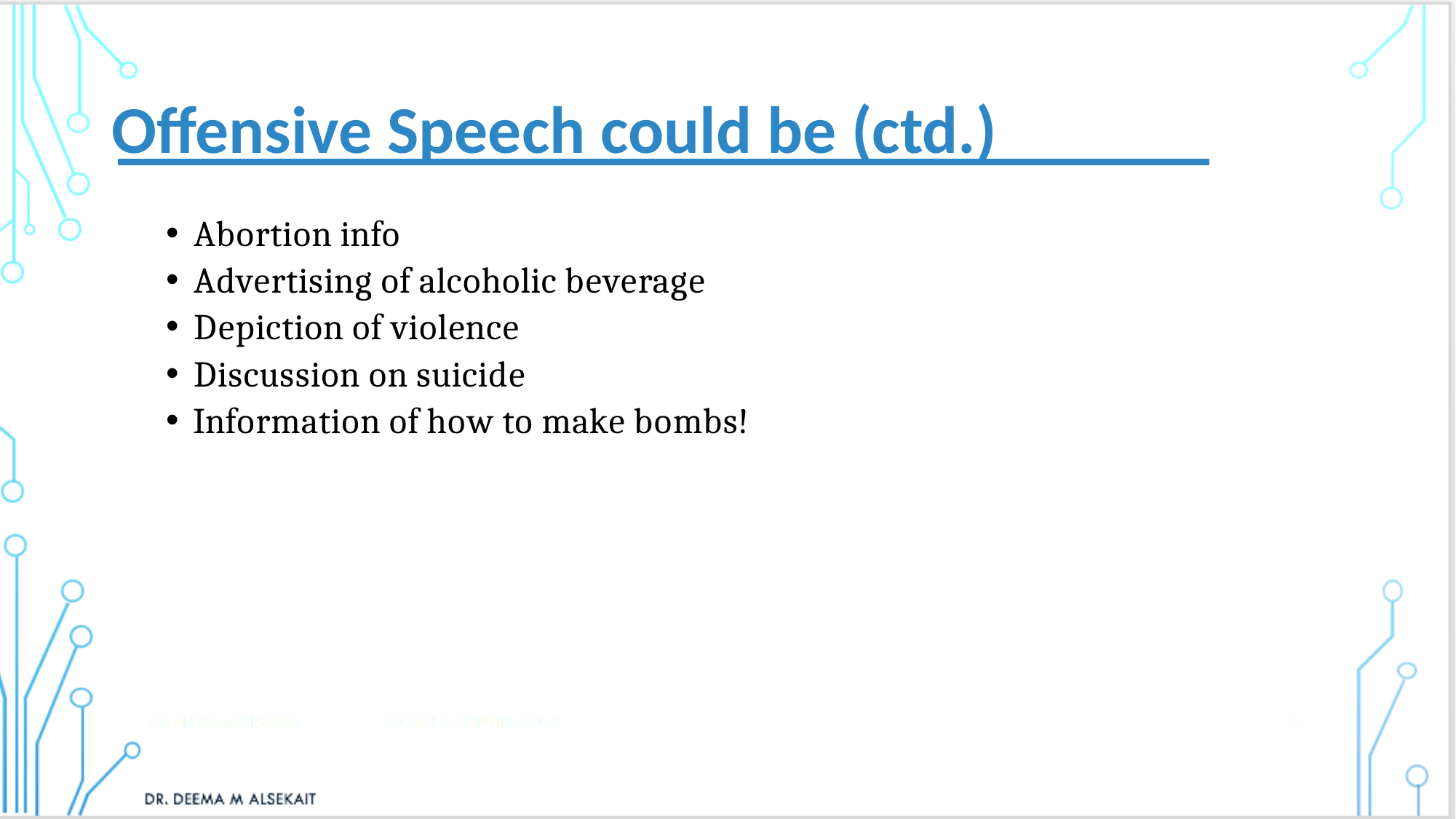

# Offensive Speech could be (ctd.)
Abortion info
Advertising of alcoholic beverage
Depiction of violence
Discussion on suicide
Information of how to make bombs!